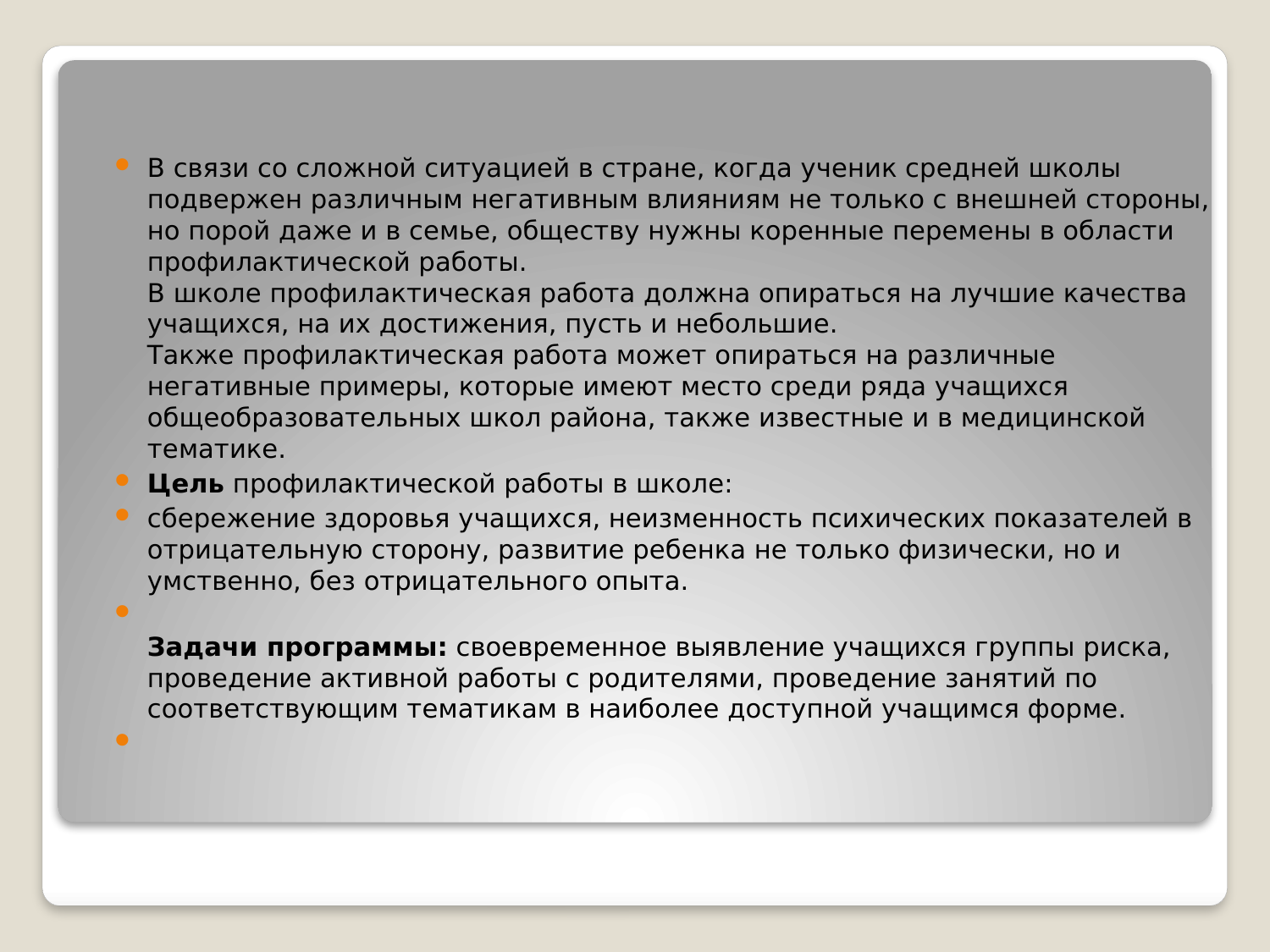

В связи со сложной ситуацией в стране, когда ученик средней школы подвержен различным негативным влияниям не только с внешней стороны, но порой даже и в семье, обществу нужны коренные перемены в области профилактической работы.
В школе профилактическая работа должна опираться на лучшие качества учащихся, на их достижения, пусть и небольшие.
Также профилактическая работа может опираться на различные негативные примеры, которые имеют место среди ряда учащихся общеобразовательных школ района, также известные и в медицинской тематике.
Цель профилактической работы в школе:
сбережение здоровья учащихся, неизменность психических показателей в отрицательную сторону, развитие ребенка не только физически, но и умственно, без отрицательного опыта.
Задачи программы: своевременное выявление учащихся группы риска, проведение активной работы с родителями, проведение занятий по соответствующим тематикам в наиболее доступной учащимся форме.